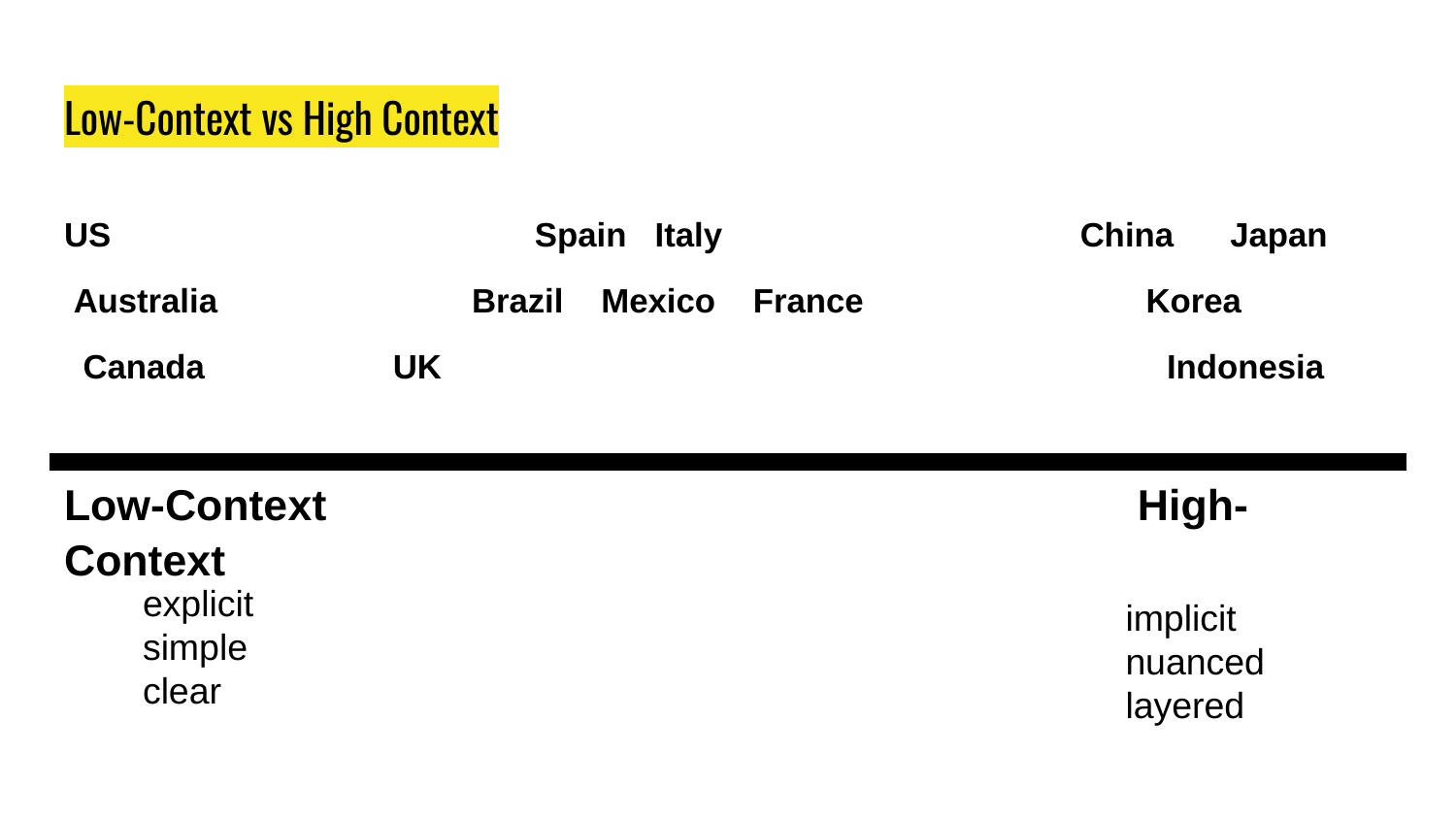

# Low-Context vs High Context
US                                             Spain   Italy                                      China      Japan
 Australia                           Brazil    Mexico    France                              Korea
  Canada                    UK                                                                             Indonesia

Low-Context                                                                   High-Context

explicit
simple
clear
implicit
nuanced
layered